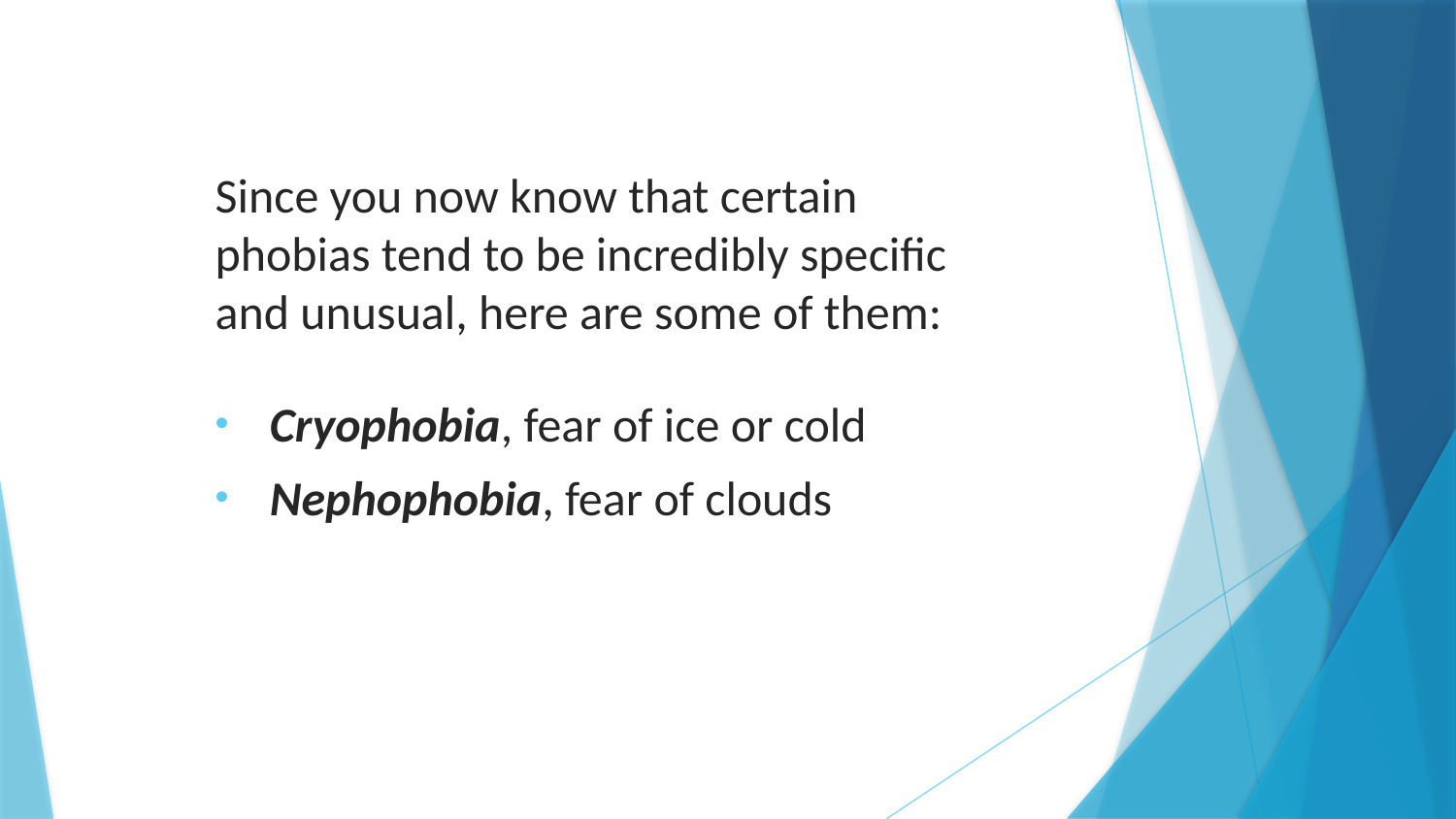

Since you now know that certain phobias tend to be incredibly specific and unusual, here are some of them:
Cryophobia, fear of ice or cold
Nephophobia, fear of clouds